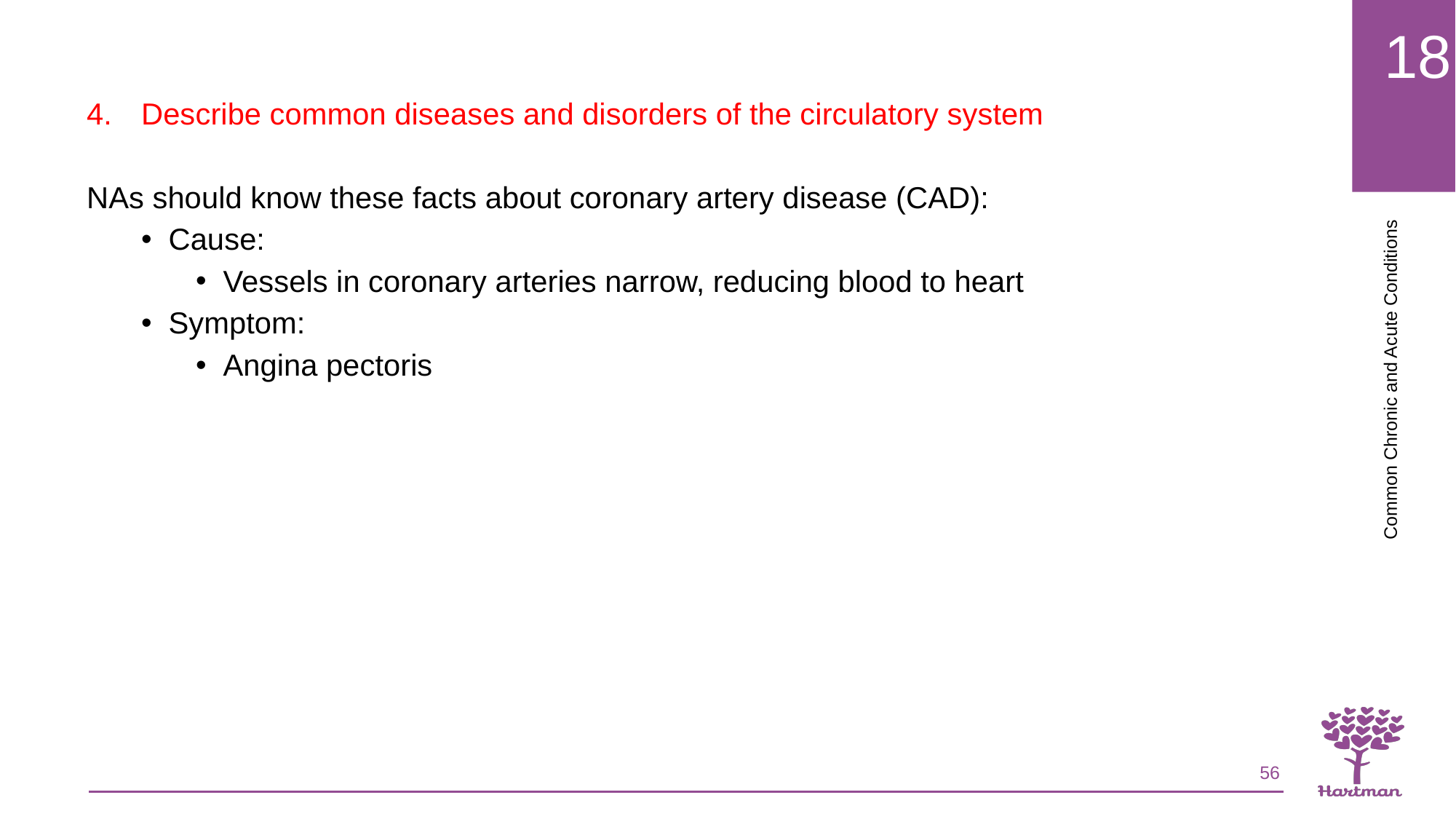

Describe common diseases and disorders of the circulatory system

NAs should know these facts about coronary artery disease (CAD):
Cause:
Vessels in coronary arteries narrow, reducing blood to heart
Symptom:
Angina pectoris

56